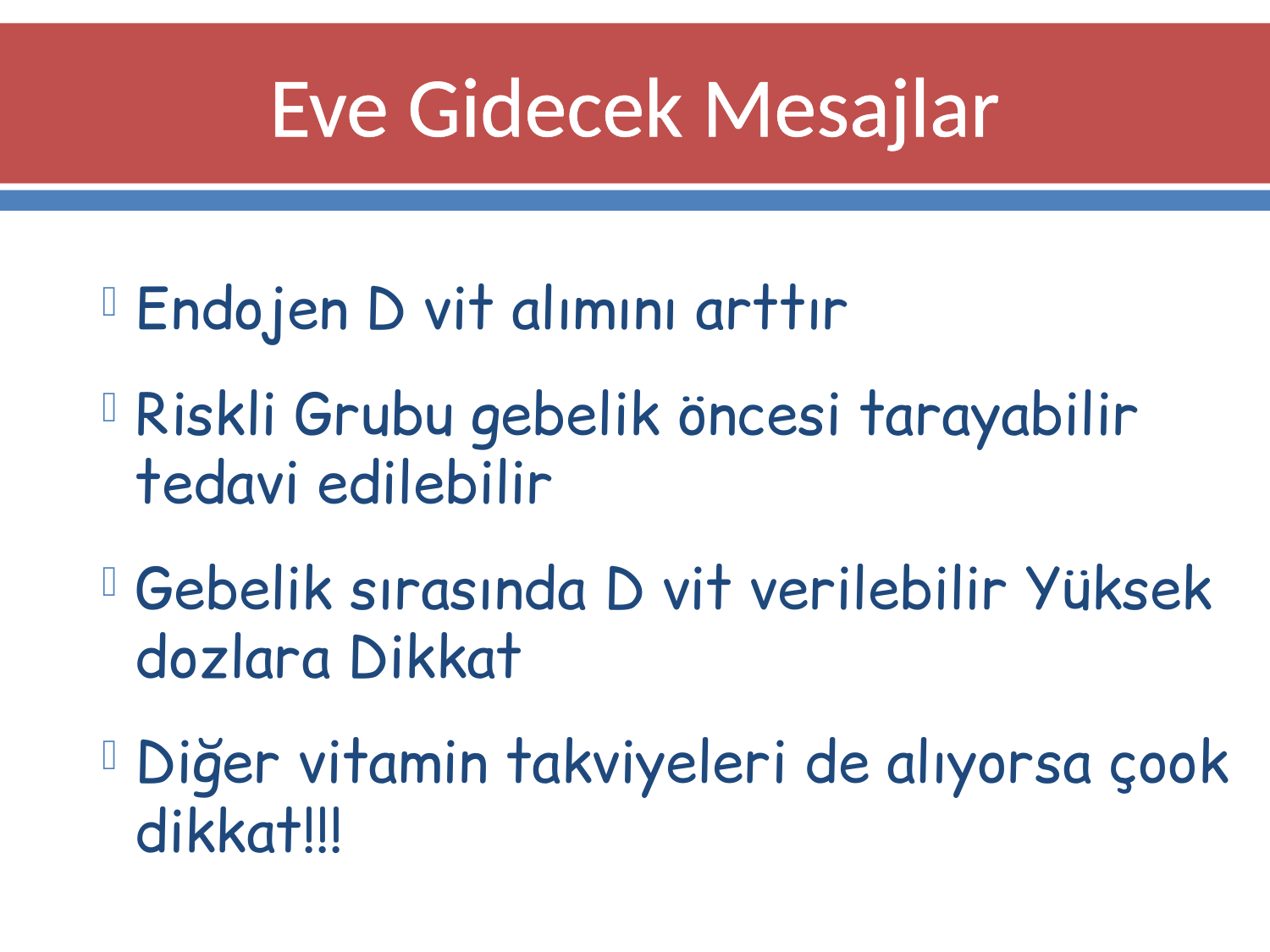

# Eve Gidecek Mesajlar
Endojen D vit alımını arttır
Riskli Grubu gebelik öncesi tarayabilir tedavi edilebilir
Gebelik sırasında D vit verilebilir Yüksek dozlara Dikkat
Diğer vitamin takviyeleri de alıyorsa çook dikkat!!!